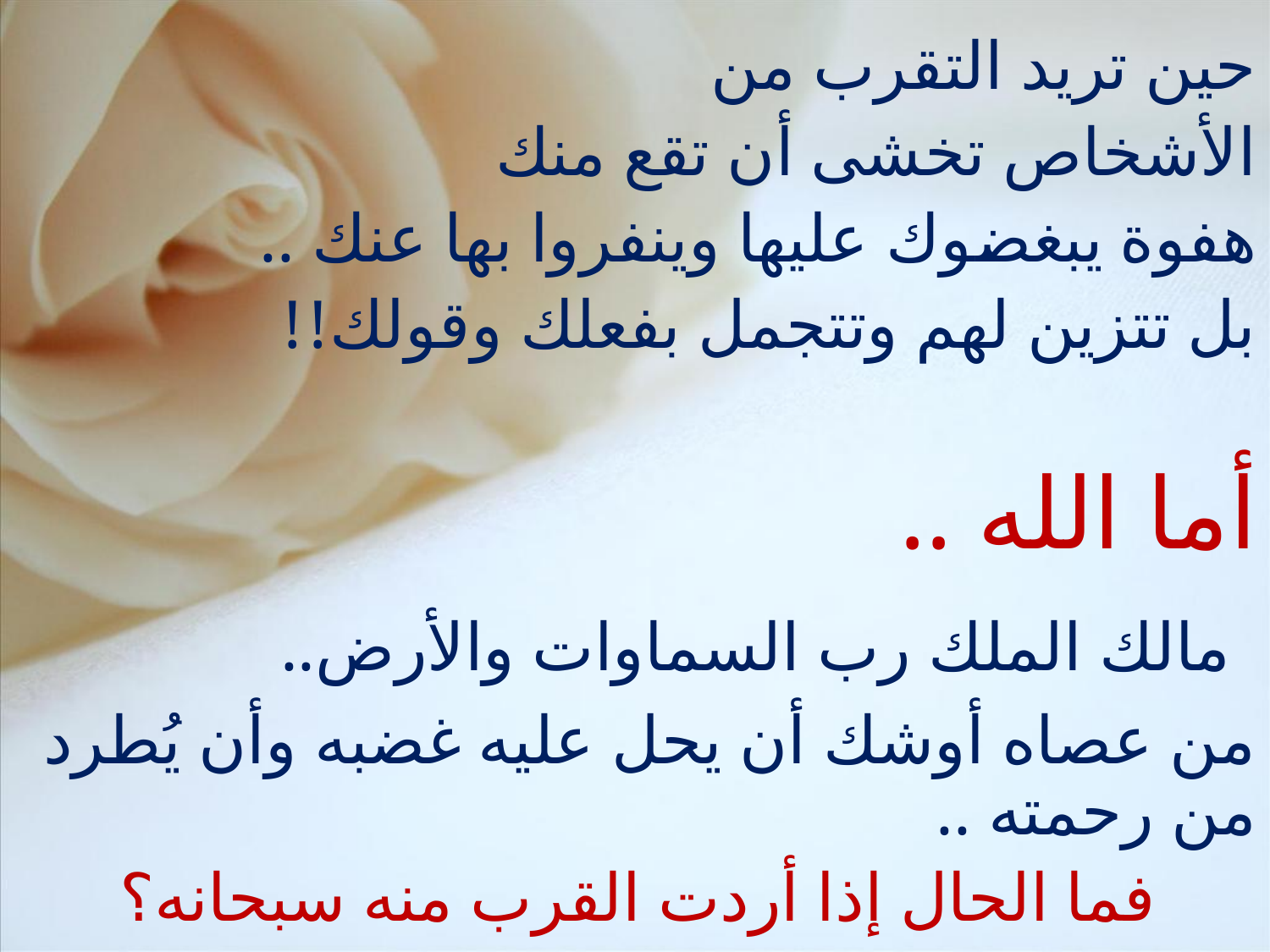

حين تريد التقرب من
الأشخاص تخشى أن تقع منك
هفوة يبغضوك عليها وينفروا بها عنك ..
بل تتزين لهم وتتجمل بفعلك وقولك!!

أما الله ..
 مالك الملك رب السماوات والأرض..
من عصاه أوشك أن يحل عليه غضبه وأن يُطرد من رحمته ..
 فما الحال إذا أردت القرب منه سبحانه؟